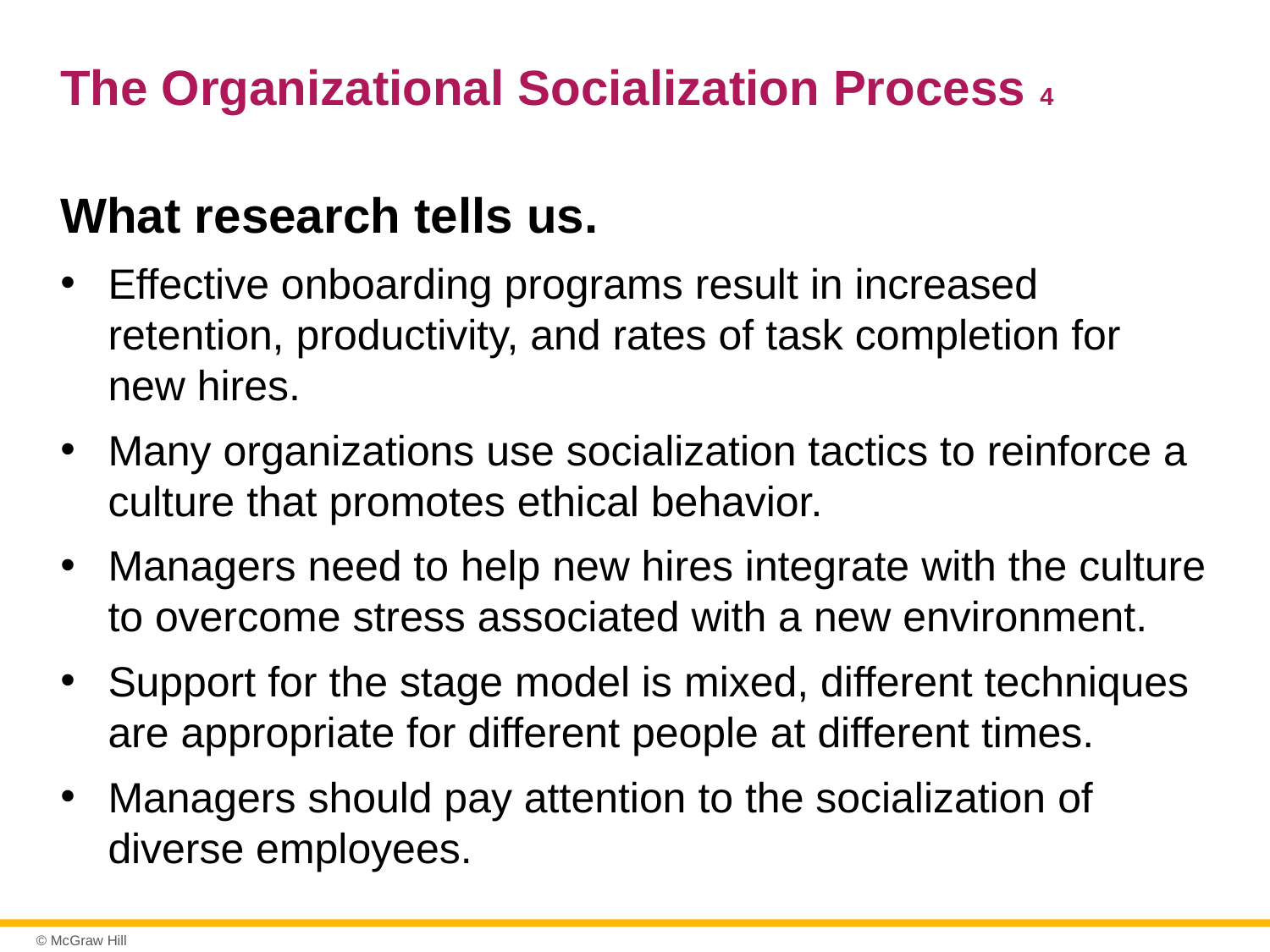

# The Organizational Socialization Process 4
What research tells us.
Effective onboarding programs result in increased retention, productivity, and rates of task completion for new hires.
Many organizations use socialization tactics to reinforce a culture that promotes ethical behavior.
Managers need to help new hires integrate with the culture to overcome stress associated with a new environment.
Support for the stage model is mixed, different techniques are appropriate for different people at different times.
Managers should pay attention to the socialization of diverse employees.